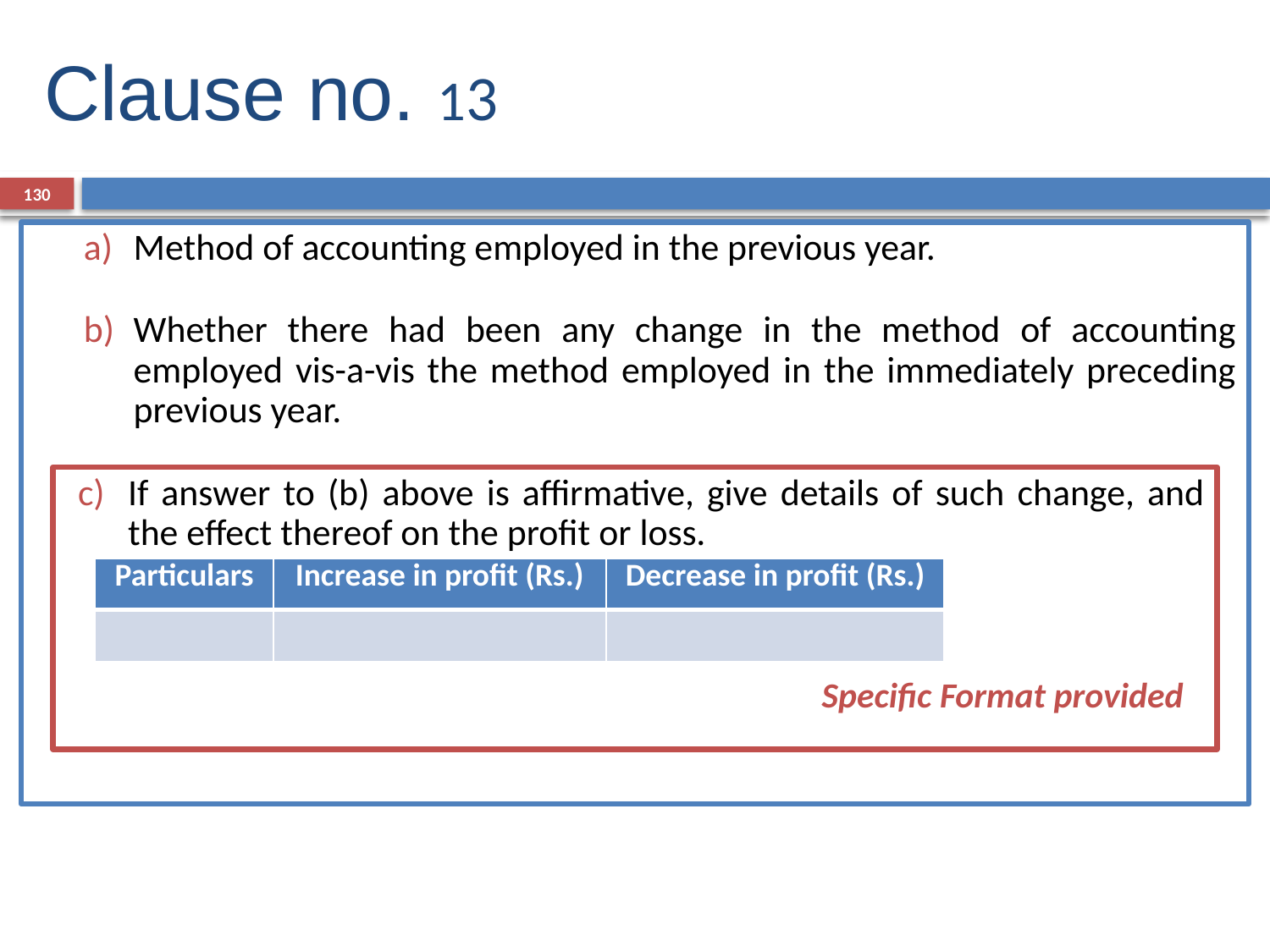

# Clause no. 13
130
Method of accounting employed in the previous year.
Whether there had been any change in the method of accounting employed vis-a-vis the method employed in the immediately preceding previous year.

If answer to (b) above is affirmative, give details of such change, and the effect thereof on the profit or loss.

| Particulars | Increase in profit (Rs.) | Decrease in profit (Rs.) |
| --- | --- | --- |
|  |  |  |
Specific Format provided